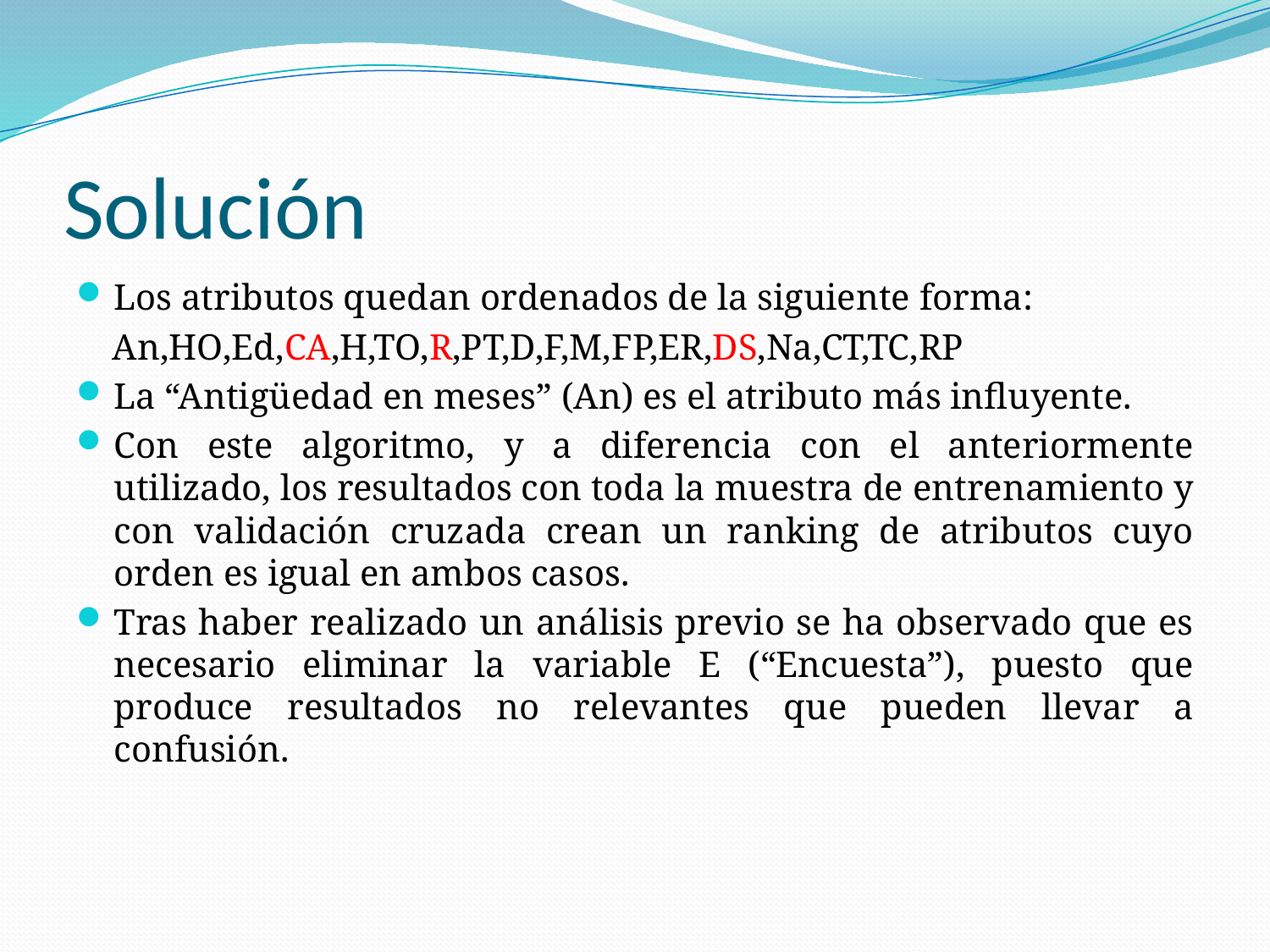

# Solución
Los atributos quedan ordenados de la siguiente forma:
    An,HO,Ed,CA,H,TO,R,PT,D,F,M,FP,ER,DS,Na,CT,TC,RP
La “Antigüedad en meses” (An) es el atributo más influyente.
Con este algoritmo, y a diferencia con el anteriormente utilizado, los resultados con toda la muestra de entrenamiento y con validación cruzada crean un ranking de atributos cuyo orden es igual en ambos casos.
Tras haber realizado un análisis previo se ha observado que es necesario eliminar la variable E (“Encuesta”), puesto que produce resultados no relevantes que pueden llevar a confusión.